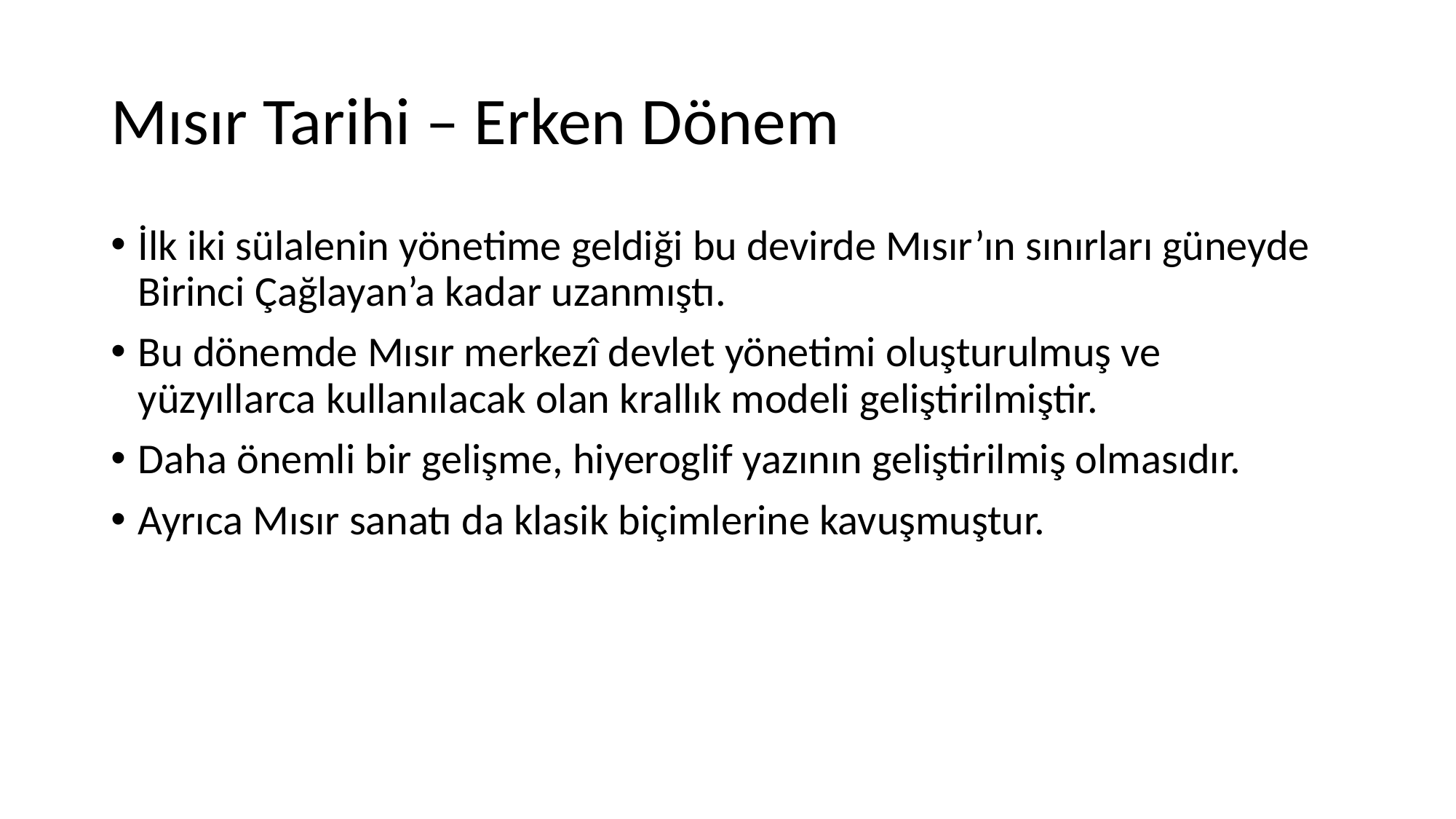

# Mısır Tarihi – Erken Dönem
İlk iki sülalenin yönetime geldiği bu devirde Mısır’ın sınırları güneyde Birinci Çağlayan’a kadar uzanmıştı.
Bu dönemde Mısır merkezî devlet yönetimi oluşturulmuş ve yüzyıllarca kullanılacak olan krallık modeli geliştirilmiştir.
Daha önemli bir gelişme, hiyeroglif yazının geliştirilmiş olmasıdır.
Ayrıca Mısır sanatı da klasik biçimlerine kavuşmuştur.